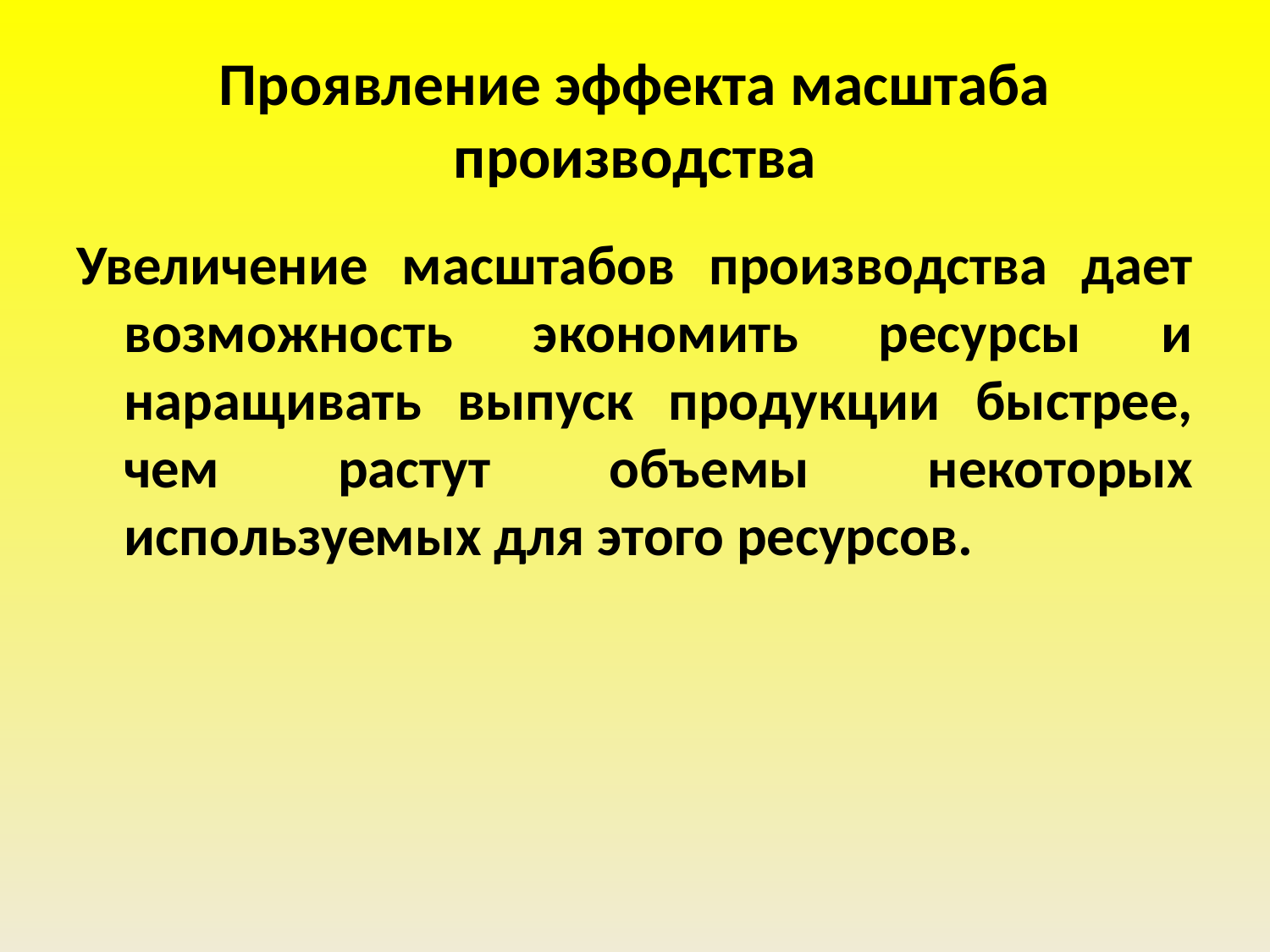

# Проявление эффекта масштаба производства
Увеличение масштабов производства дает возможность экономить ресурсы и наращивать выпуск продукции быстрее, чем растут объемы некоторых используемых для этого ресурсов.